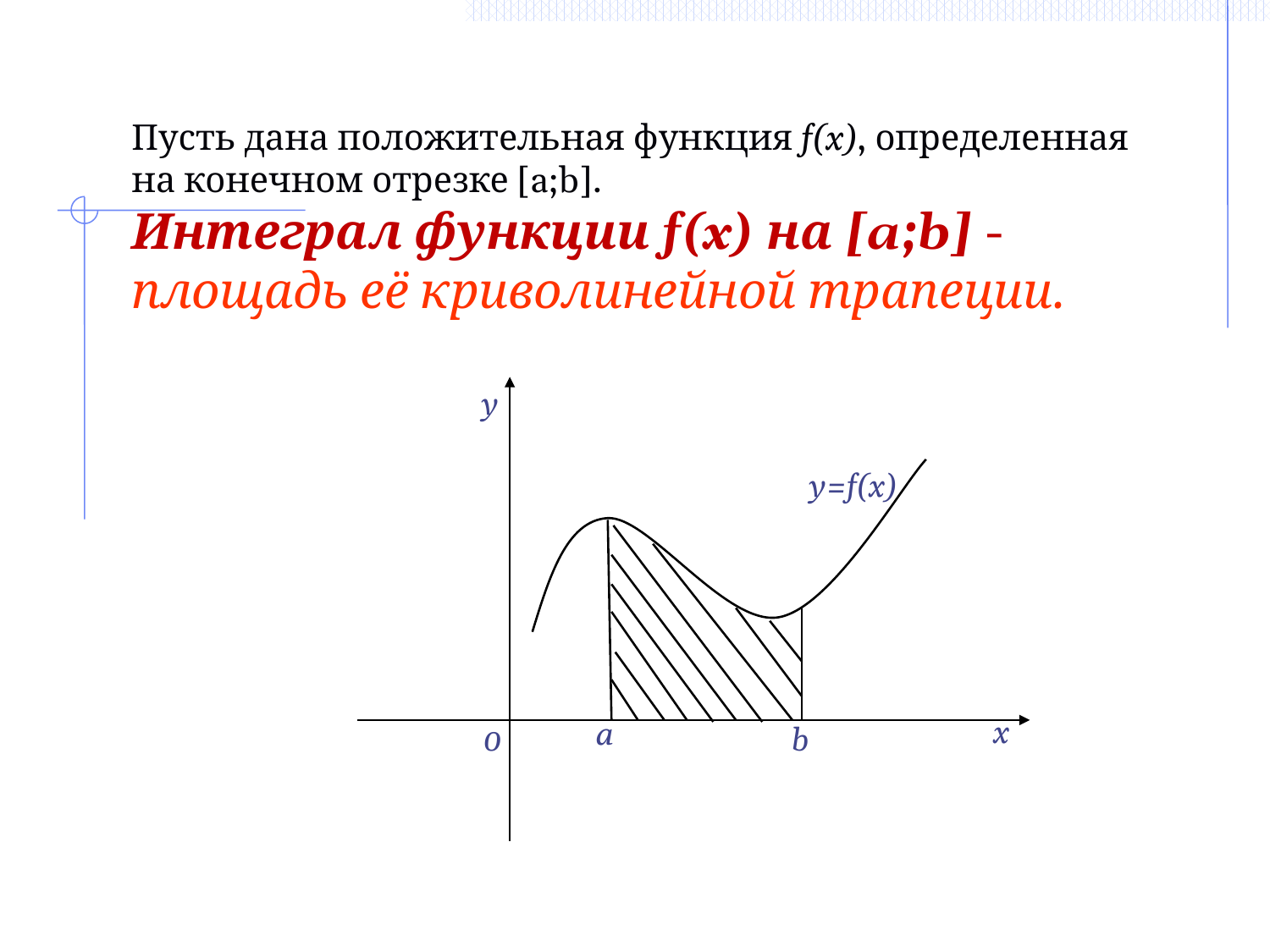

Пусть дана положительная функция f(x), определенная на конечном отрезке [a;b].
Интеграл функции f(x) на [a;b] - площадь её криволинейной трапеции.
y

y=f(x)
x
a
0
b